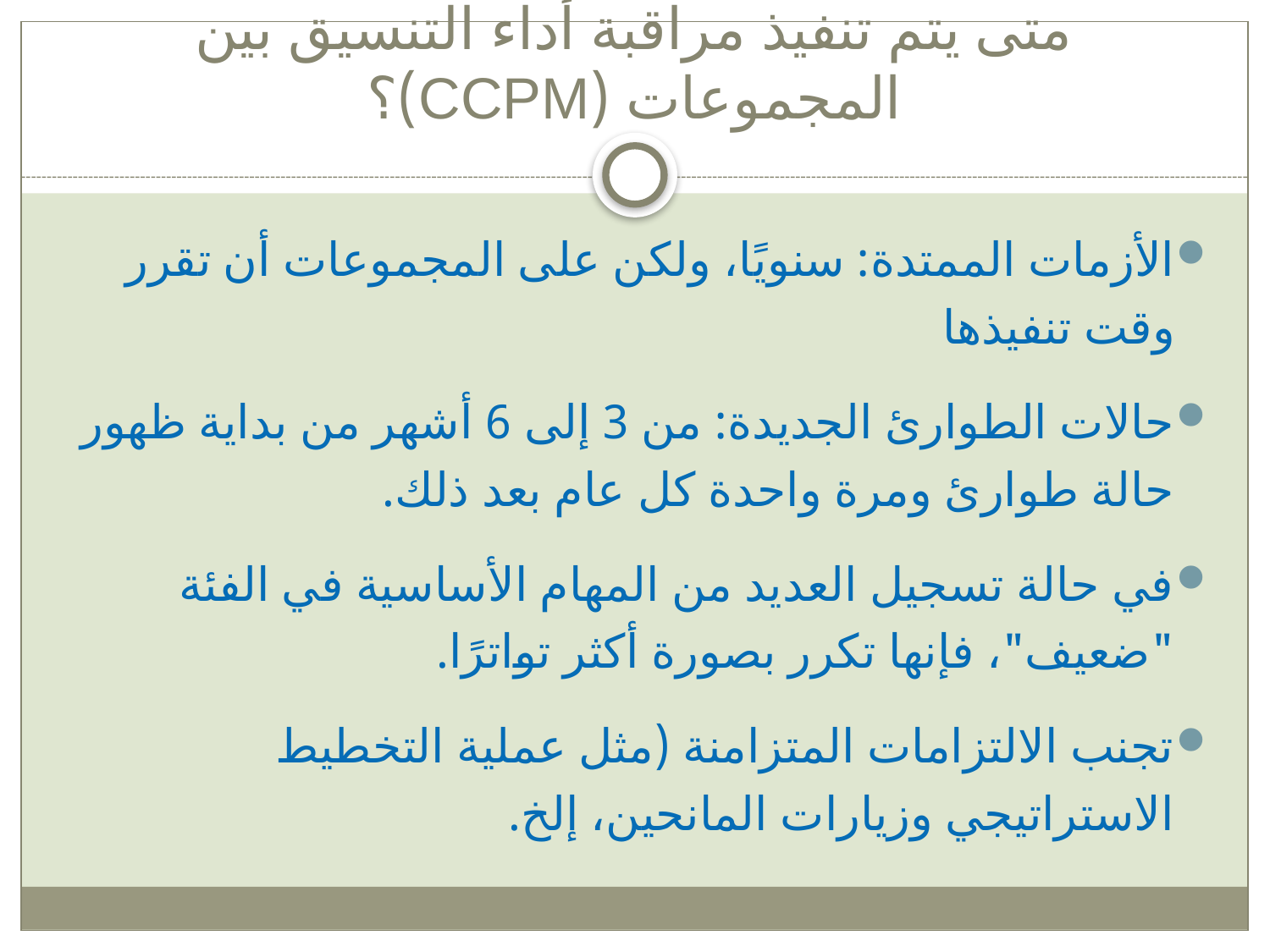

# متى يتم تنفيذ مراقبة أداء التنسيق بين المجموعات (CCPM)؟
الأزمات الممتدة: سنويًا، ولكن على المجموعات أن تقرر وقت تنفيذها
حالات الطوارئ الجديدة: من 3 إلى 6 أشهر من بداية ظهور حالة طوارئ ومرة واحدة كل عام بعد ذلك.
في حالة تسجيل العديد من المهام الأساسية في الفئة "ضعيف"، فإنها تكرر بصورة أكثر تواترًا.
تجنب الالتزامات المتزامنة (مثل عملية التخطيط الاستراتيجي وزيارات المانحين، إلخ.